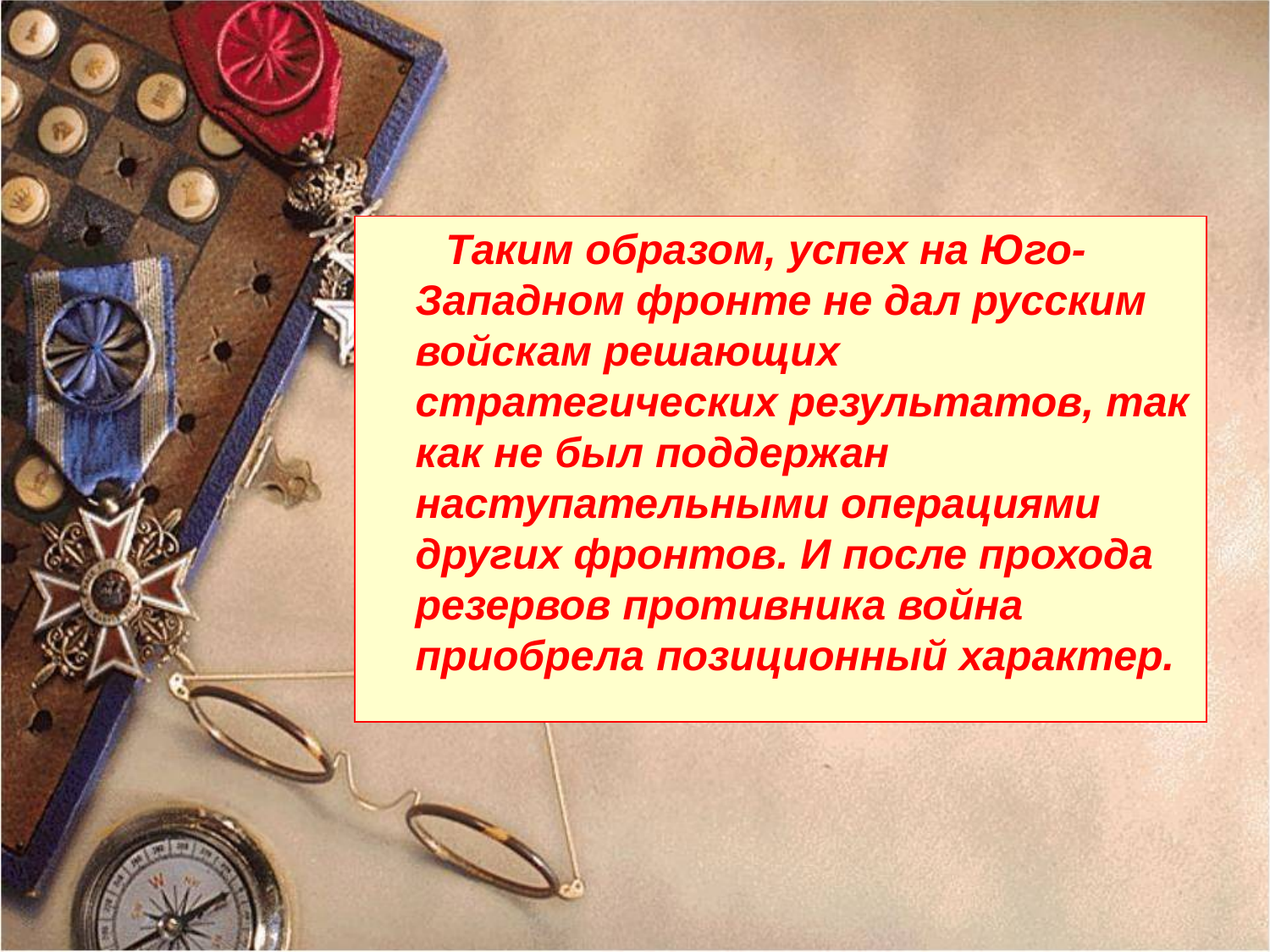

#
        Таким образом, успех на Юго-Западном фронте не дал русским войскам решающих стратегических результатов, так как не был поддержан наступательными операциями других фронтов. И после прохода резервов противника война приобрела позиционный характер.